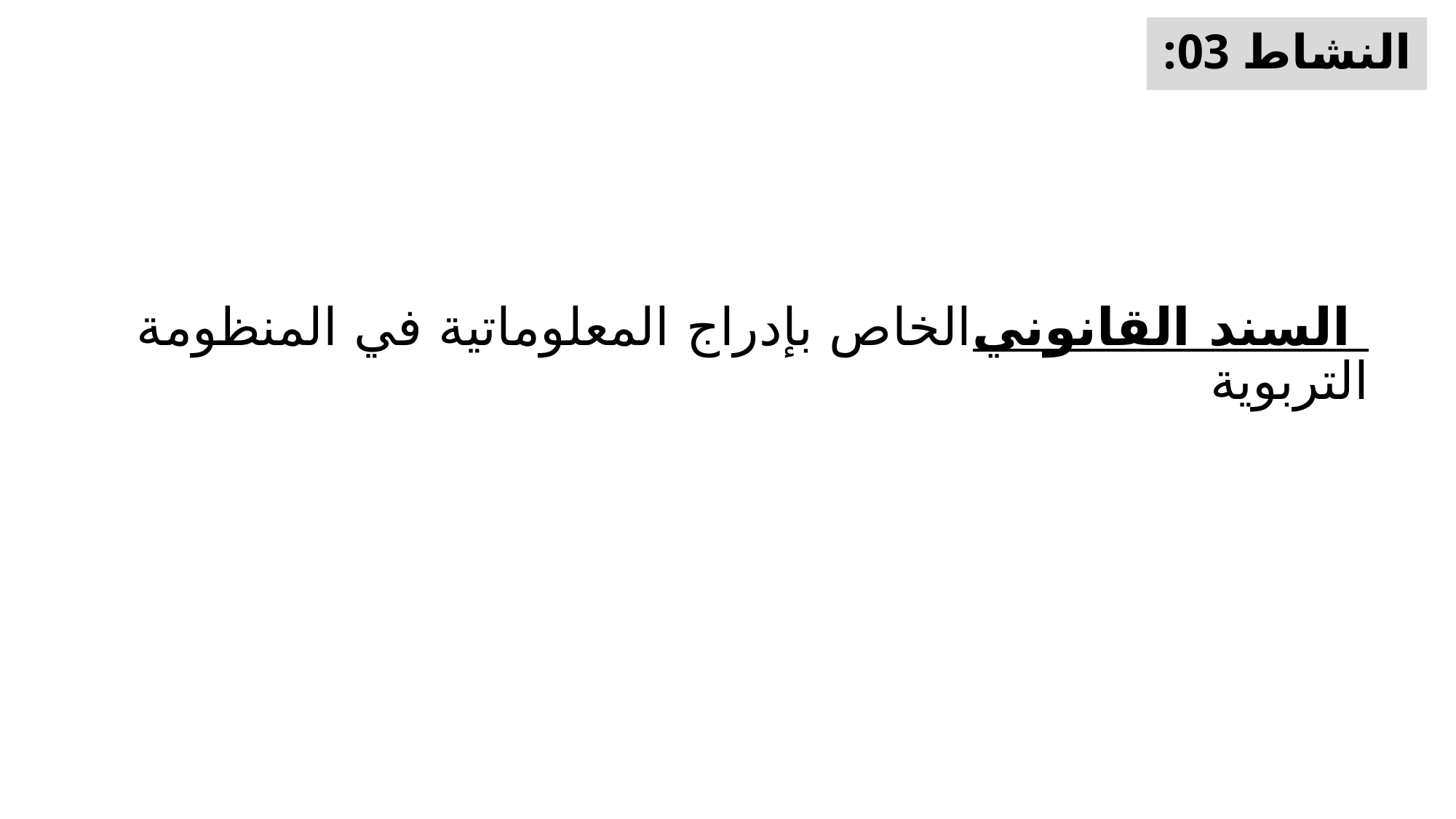

النشاط 03:
# السند القانوني الخاص بإدراج المعلوماتية في المنظومة التربوية
11